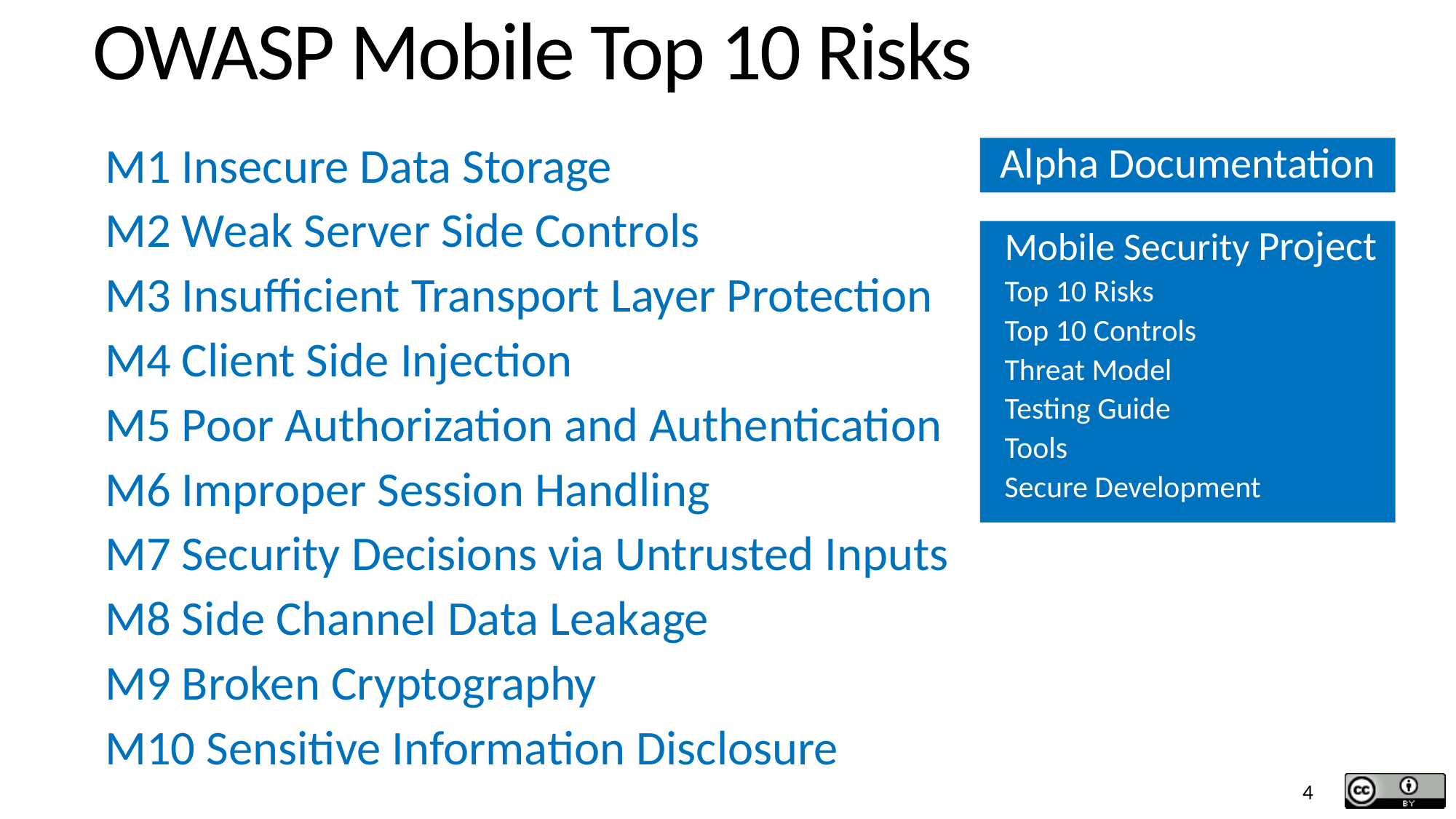

# OWASP Mobile Top 10 Risks
M1 Insecure Data Storage
M2 Weak Server Side Controls
M3 Insufficient Transport Layer Protection
M4 Client Side Injection
M5 Poor Authorization and Authentication
M6 Improper Session Handling
M7 Security Decisions via Untrusted Inputs
M8 Side Channel Data Leakage
M9 Broken Cryptography
M10 Sensitive Information Disclosure
Alpha Documentation
Mobile Security Project
Top 10 Risks
Top 10 Controls
Threat Model
Testing Guide
Tools
Secure Development
4